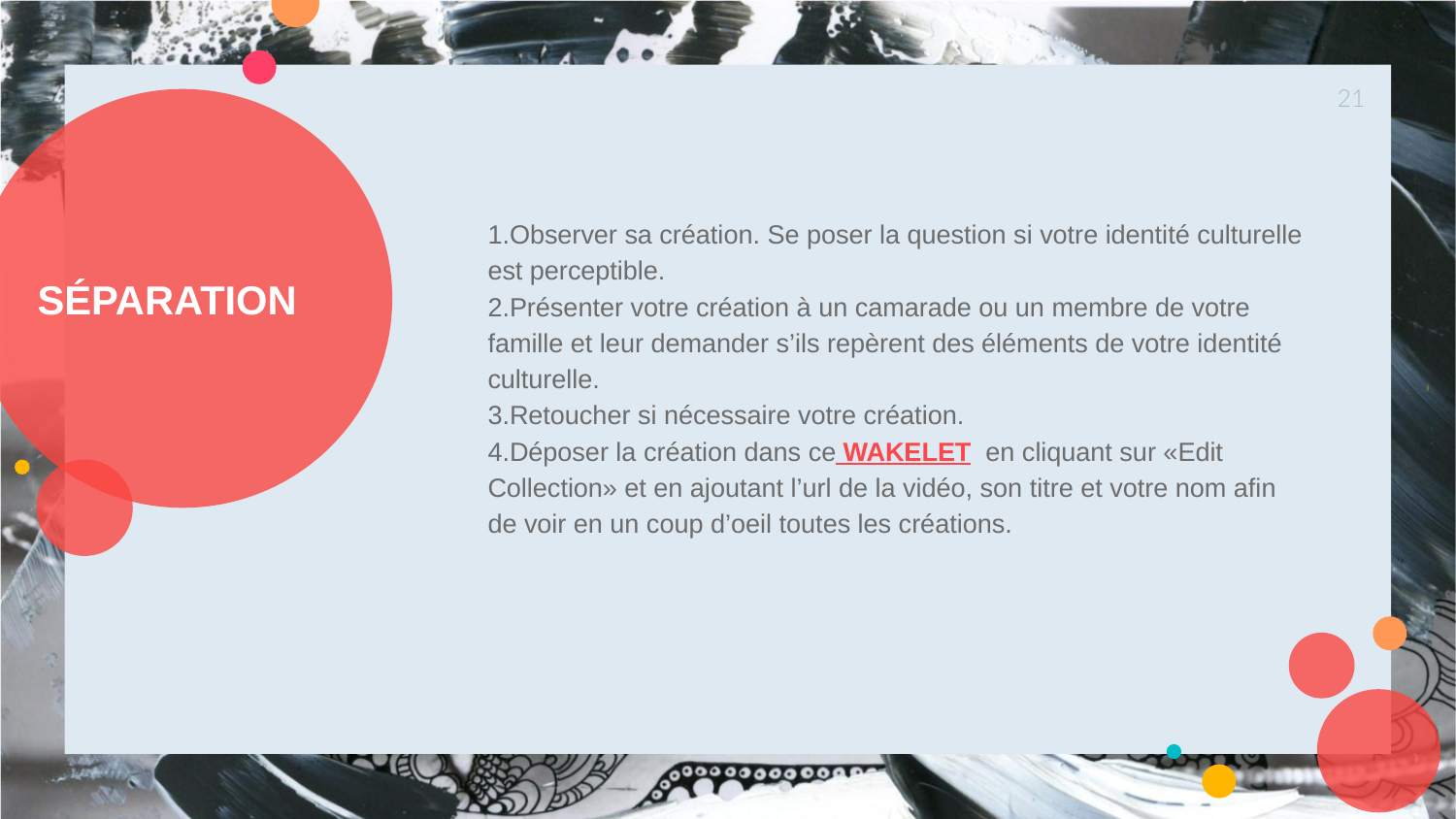

21
# SÉPARATION
Observer sa création. Se poser la question si votre identité culturelle est perceptible.
Présenter votre création à un camarade ou un membre de votre famille et leur demander s’ils repèrent des éléments de votre identité culturelle.
Retoucher si nécessaire votre création.
Déposer la création dans ce WAKELET  en cliquant sur «Edit Collection» et en ajoutant l’url de la vidéo, son titre et votre nom afin de voir en un coup d’oeil toutes les créations.